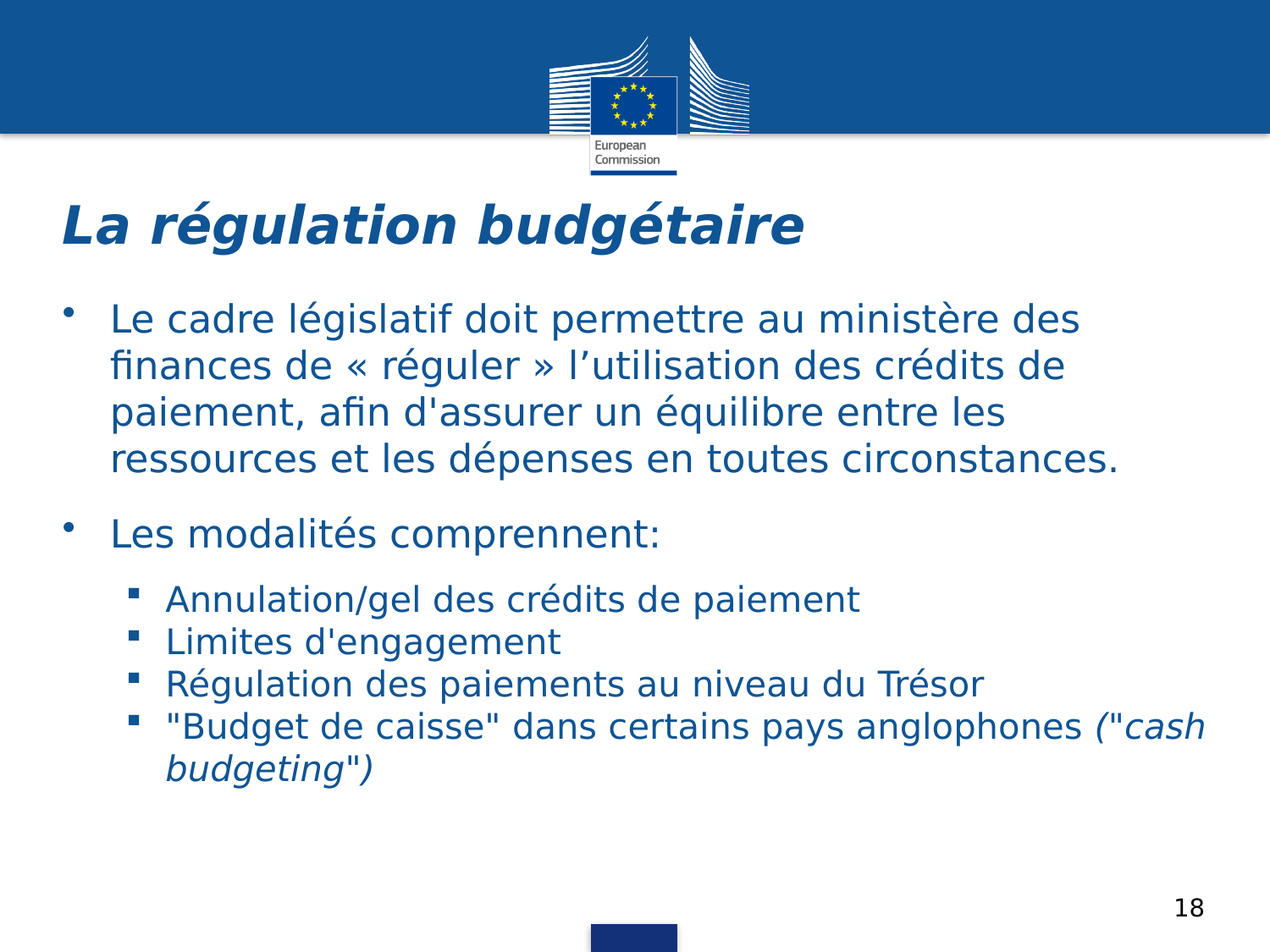

# La régulation budgétaire
Le cadre législatif doit permettre au ministère des finances de « réguler » l’utilisation des crédits de paiement, afin d'assurer un équilibre entre les ressources et les dépenses en toutes circonstances.
Les modalités comprennent:
Annulation/gel des crédits de paiement
Limites d'engagement
Régulation des paiements au niveau du Trésor
"Budget de caisse" dans certains pays anglophones ("cash budgeting")

18